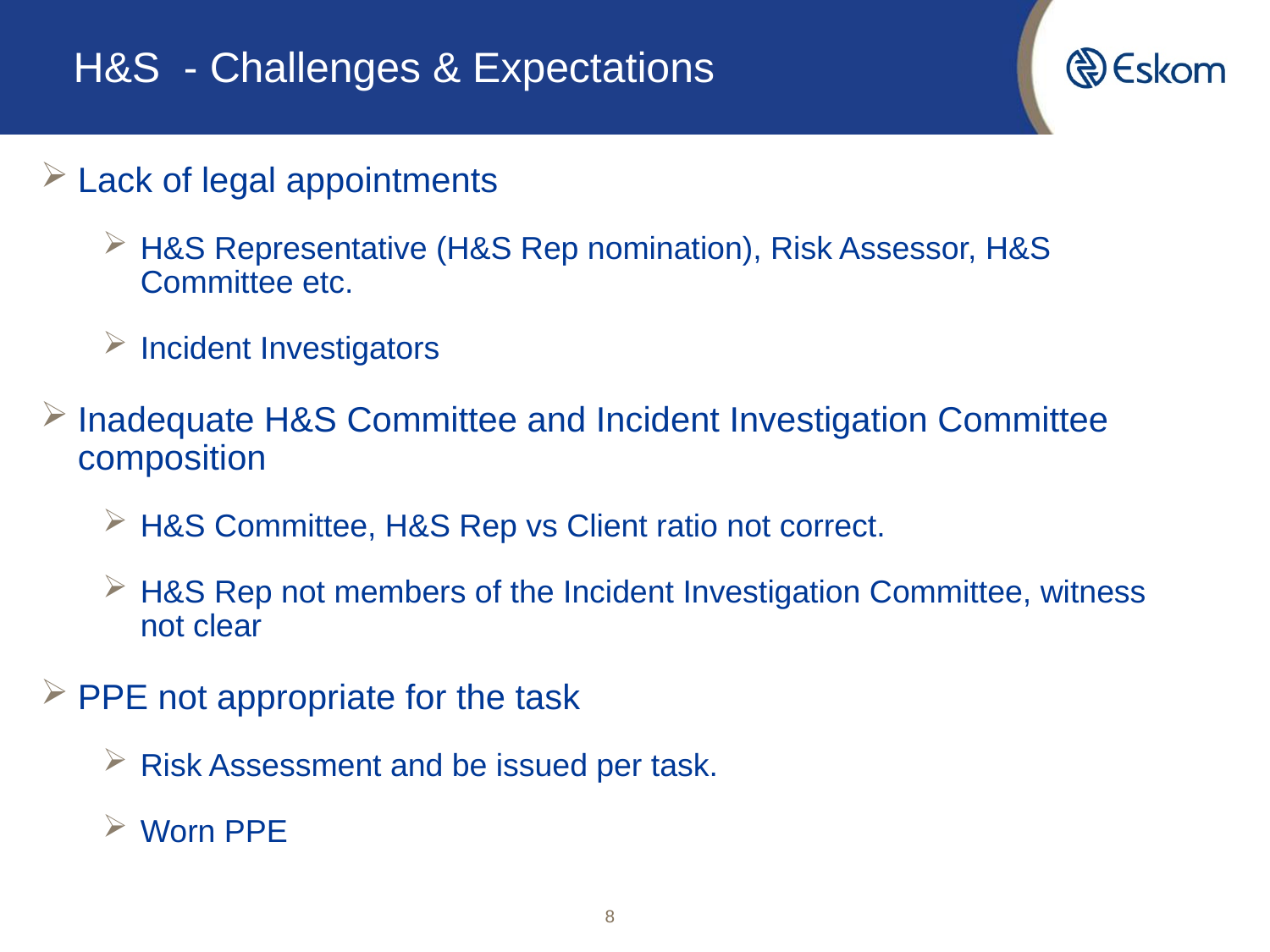

# H&S  - Challenges & Expectations
Lack of legal appointments
H&S Representative (H&S Rep nomination), Risk Assessor, H&S Committee etc.
Incident Investigators
Inadequate H&S Committee and Incident Investigation Committee composition
H&S Committee, H&S Rep vs Client ratio not correct.
H&S Rep not members of the Incident Investigation Committee, witness not clear
PPE not appropriate for the task
Risk Assessment and be issued per task.
Worn PPE

8